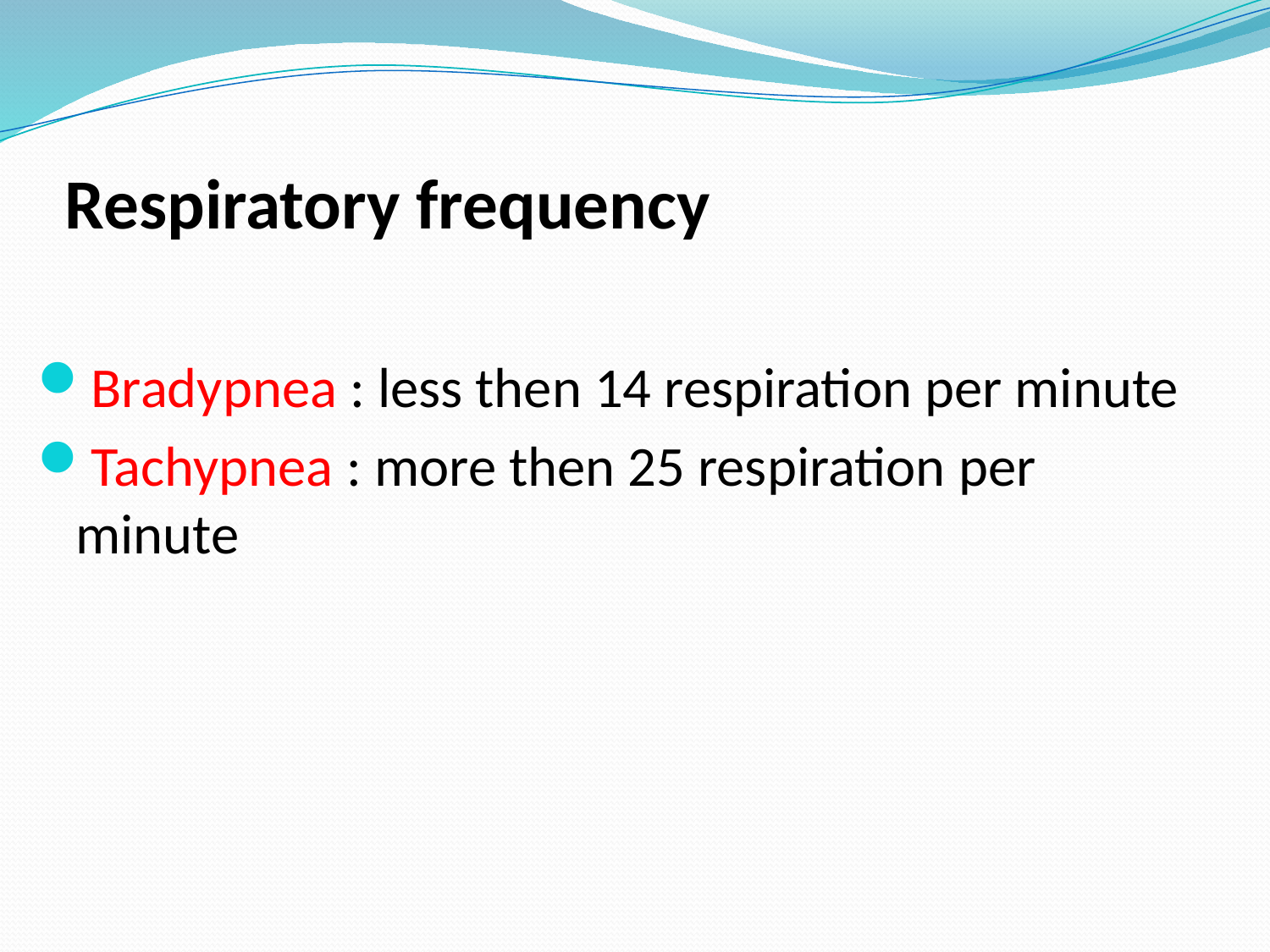

# Respiratory frequency
Bradypnea : less then 14 respiration per minute
Tachypnea : more then 25 respiration per minute